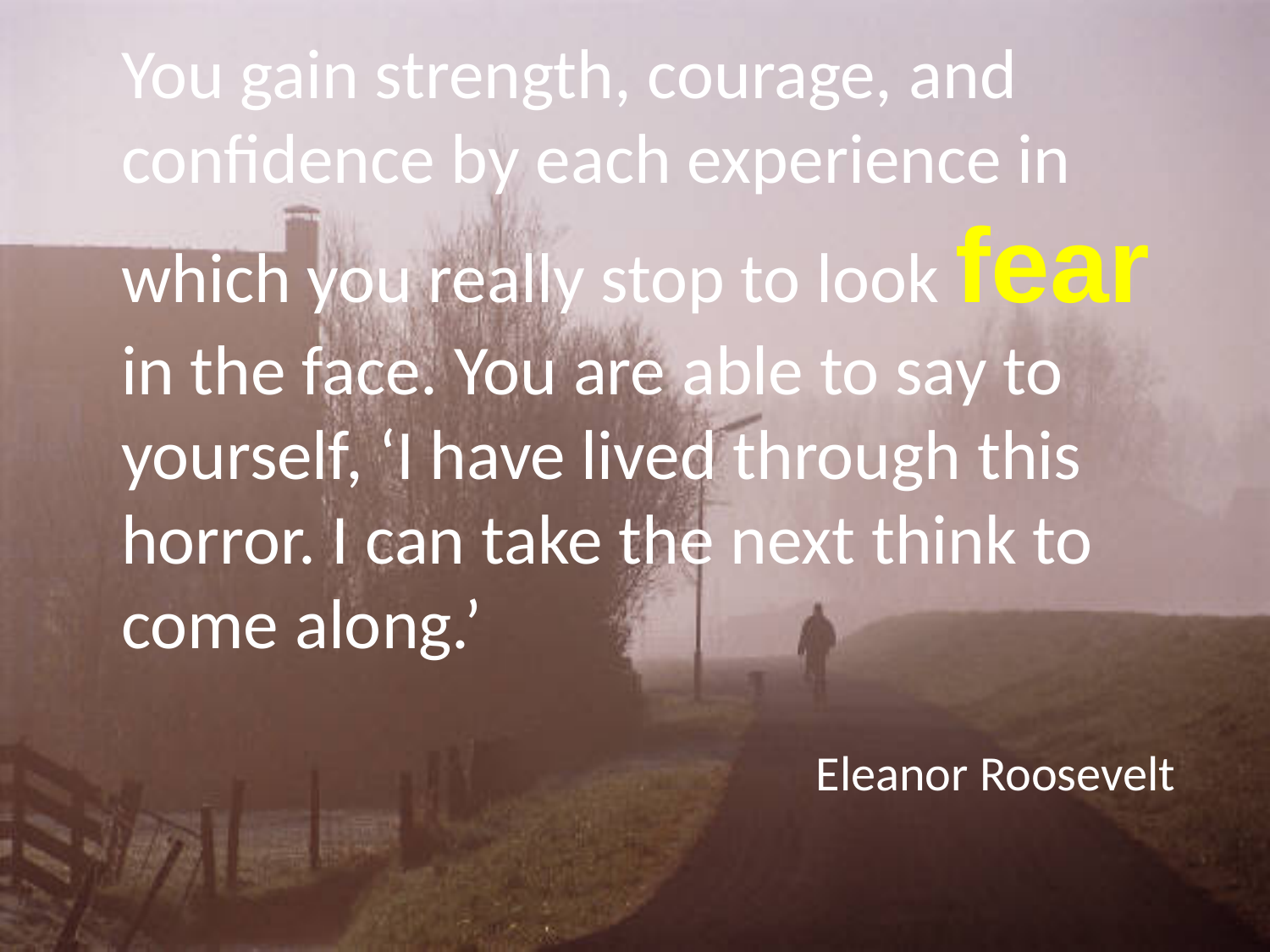

You gain strength, courage, and confidence by each experience in which you really stop to look fear in the face. You are able to say to yourself, ‘I have lived through this horror. I can take the next think to come along.’

Eleanor Roosevelt